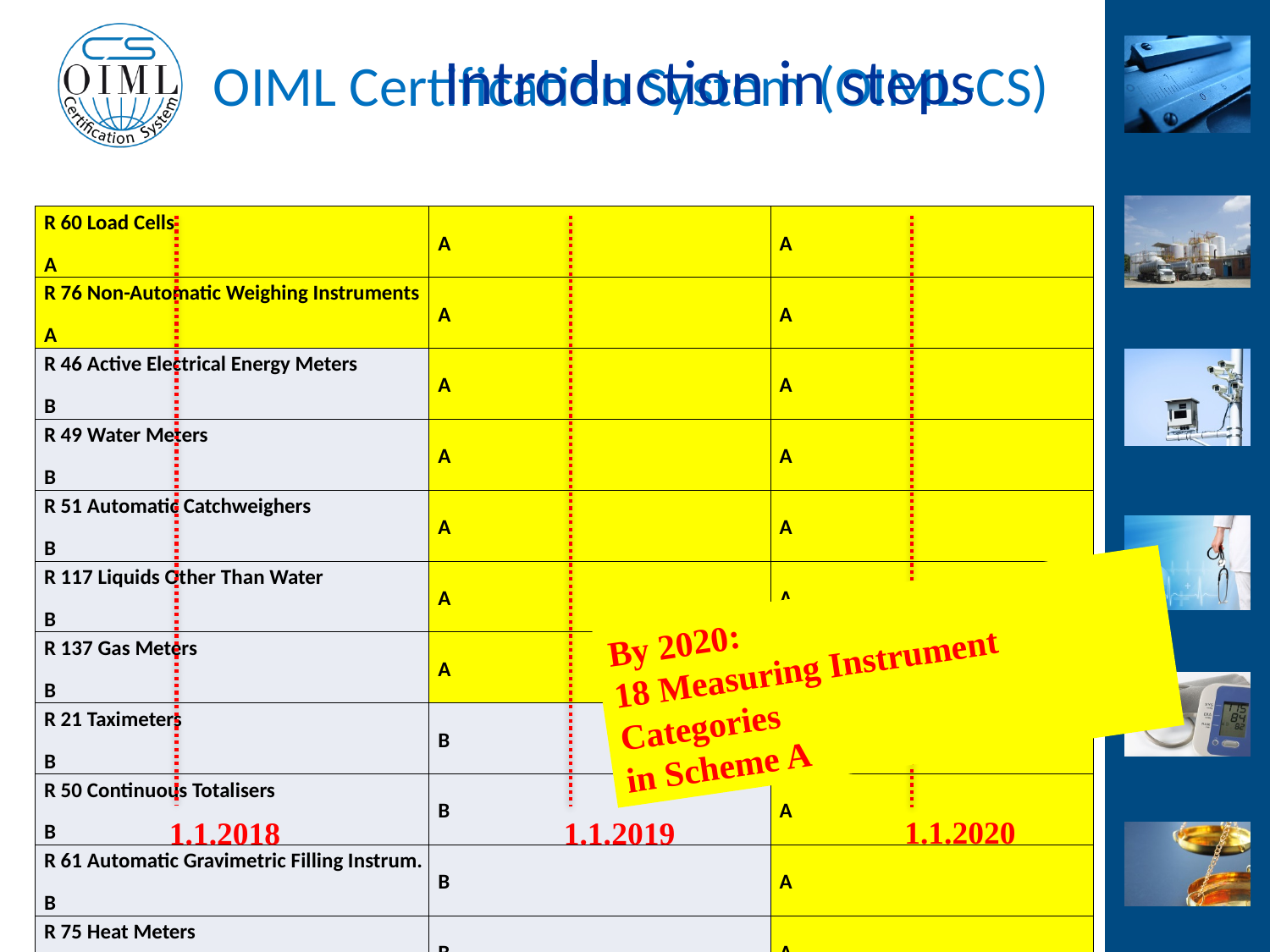

Introduction in steps
| R 60 Load Cells A | A | A |
| --- | --- | --- |
| R 76 Non-Automatic Weighing Instruments A | A | A |
| R 46 Active Electrical Energy Meters B | A | A |
| R 49 Water Meters B | A | A |
| R 51 Automatic Catchweighers B | A | A |
| R 117 Liquids Other Than Water B | A | A |
| R 137 Gas Meters B | A | A |
| R 21 Taximeters B | B | A |
| R 50 Continuous Totalisers B | B | A |
| R 61 Automatic Gravimetric Filling Instrum. B | B | A |
| R 75 Heat Meters B | B | A |
| R 85 Automat. Level Gauges (Storage Tanks) B | B | A |
| R 99 Vehicle Exhaust Emissions B | B | A |
| R 106 Automatic Rail-Weighbridges B | B | A |
| R 107 Discontinuous Totalisers B | B | A |
| R 129 Multi-Dimensional Instruments B | B | A |
| R 134 Weighing Road Vehicles in Motion B | B | A |
| R 139 Compressed Gaseous Fuel Systems B | B | A |
1.1.2019
1.1.2020
1.1.2018
By 2020:
18 Measuring Instrument Categories
in Scheme A